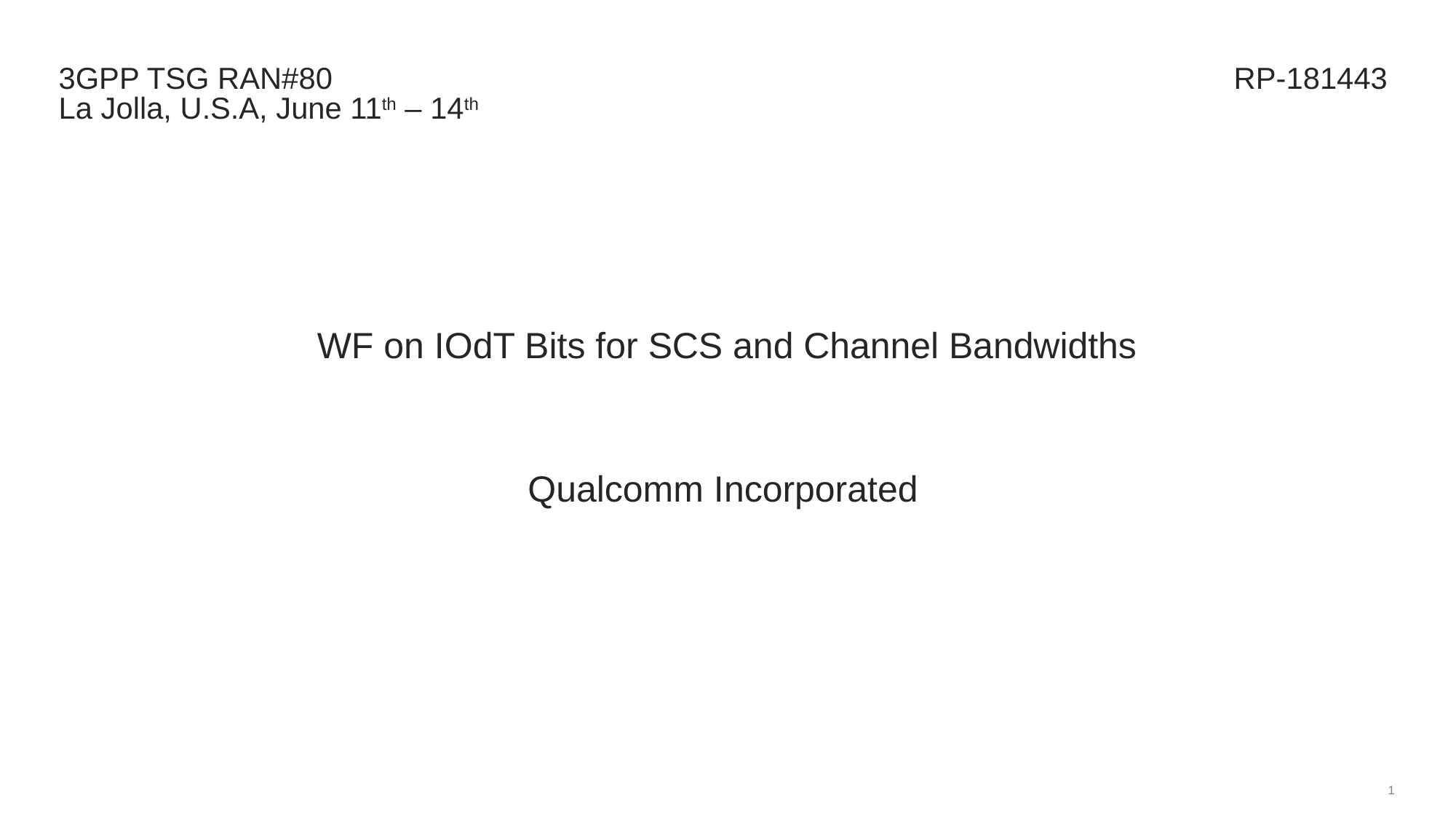

# 3GPP TSG RAN#80								          RP-181443 La Jolla, U.S.A, June 11th – 14th
WF on IOdT Bits for SCS and Channel Bandwidths
Qualcomm Incorporated